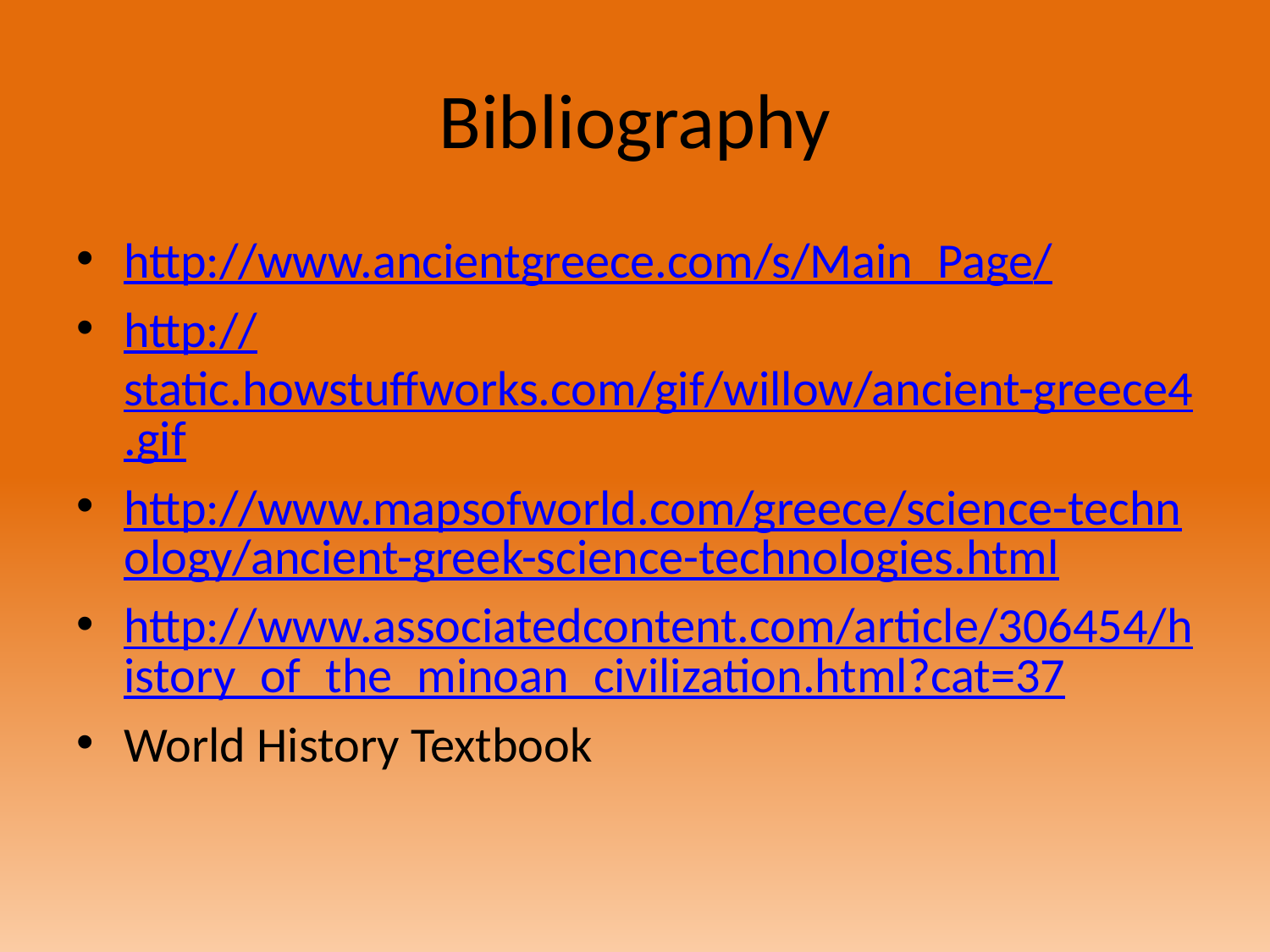

# Bibliography
http://www.ancientgreece.com/s/Main_Page/
http://static.howstuffworks.com/gif/willow/ancient-greece4.gif
http://www.mapsofworld.com/greece/science-technology/ancient-greek-science-technologies.html
http://www.associatedcontent.com/article/306454/history_of_the_minoan_civilization.html?cat=37
World History Textbook